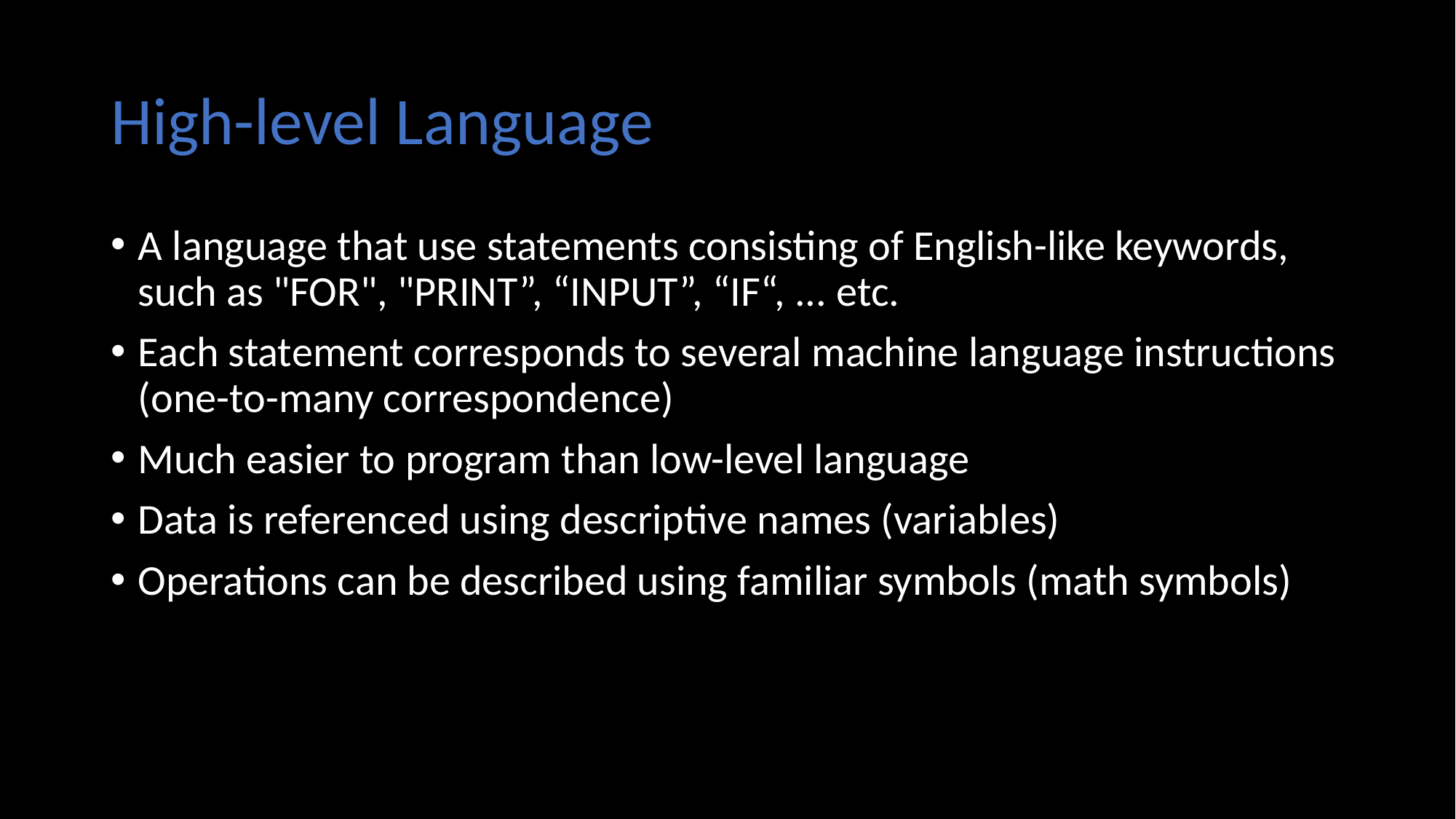

# High-level Language
A language that use statements consisting of English-like keywords, such as "FOR", "PRINT”, “INPUT”, “IF“, ... etc.
Each statement corresponds to several machine language instructions (one-to-many correspondence)
Much easier to program than low-level language
Data is referenced using descriptive names (variables)
Operations can be described using familiar symbols (math symbols)